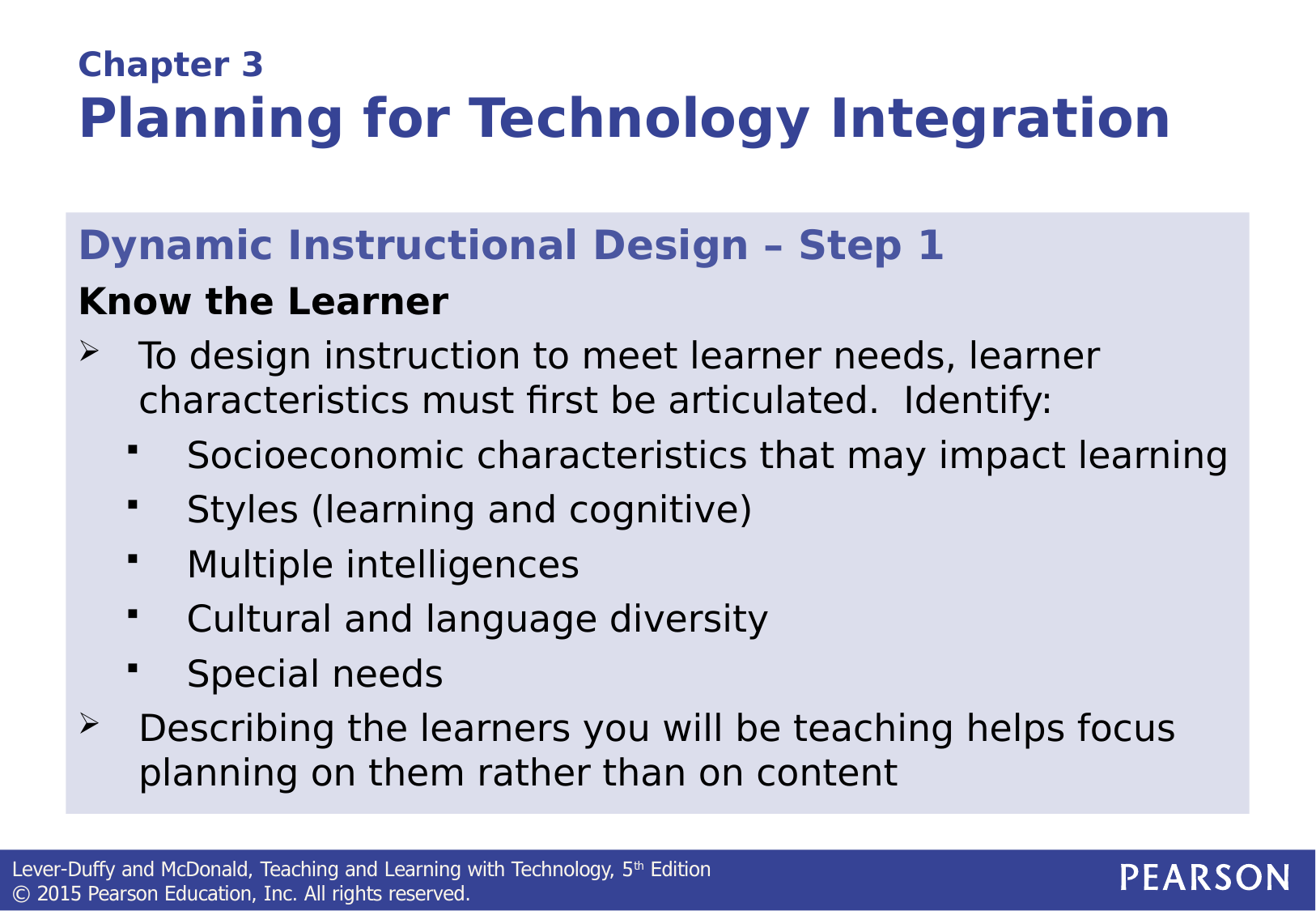

# Chapter 3 Planning for Technology Integration
Dynamic Instructional Design – Step 1
Know the Learner
To design instruction to meet learner needs, learner characteristics must first be articulated.  Identify:
Socioeconomic characteristics that may impact learning
Styles (learning and cognitive)
Multiple intelligences
Cultural and language diversity
Special needs
Describing the learners you will be teaching helps focus planning on them rather than on content